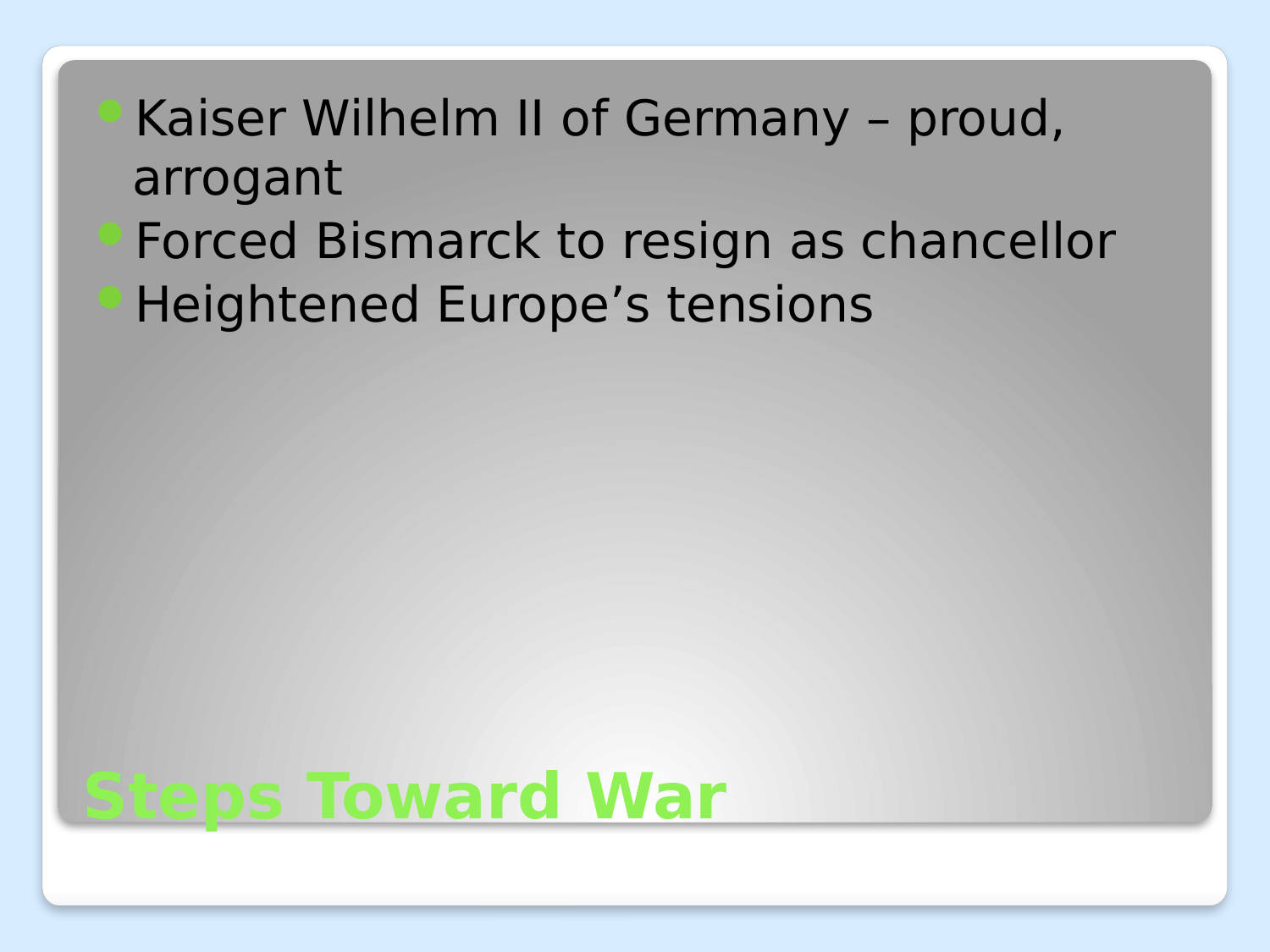

Kaiser Wilhelm II of Germany – proud, arrogant
Forced Bismarck to resign as chancellor
Heightened Europe’s tensions
# Steps Toward War